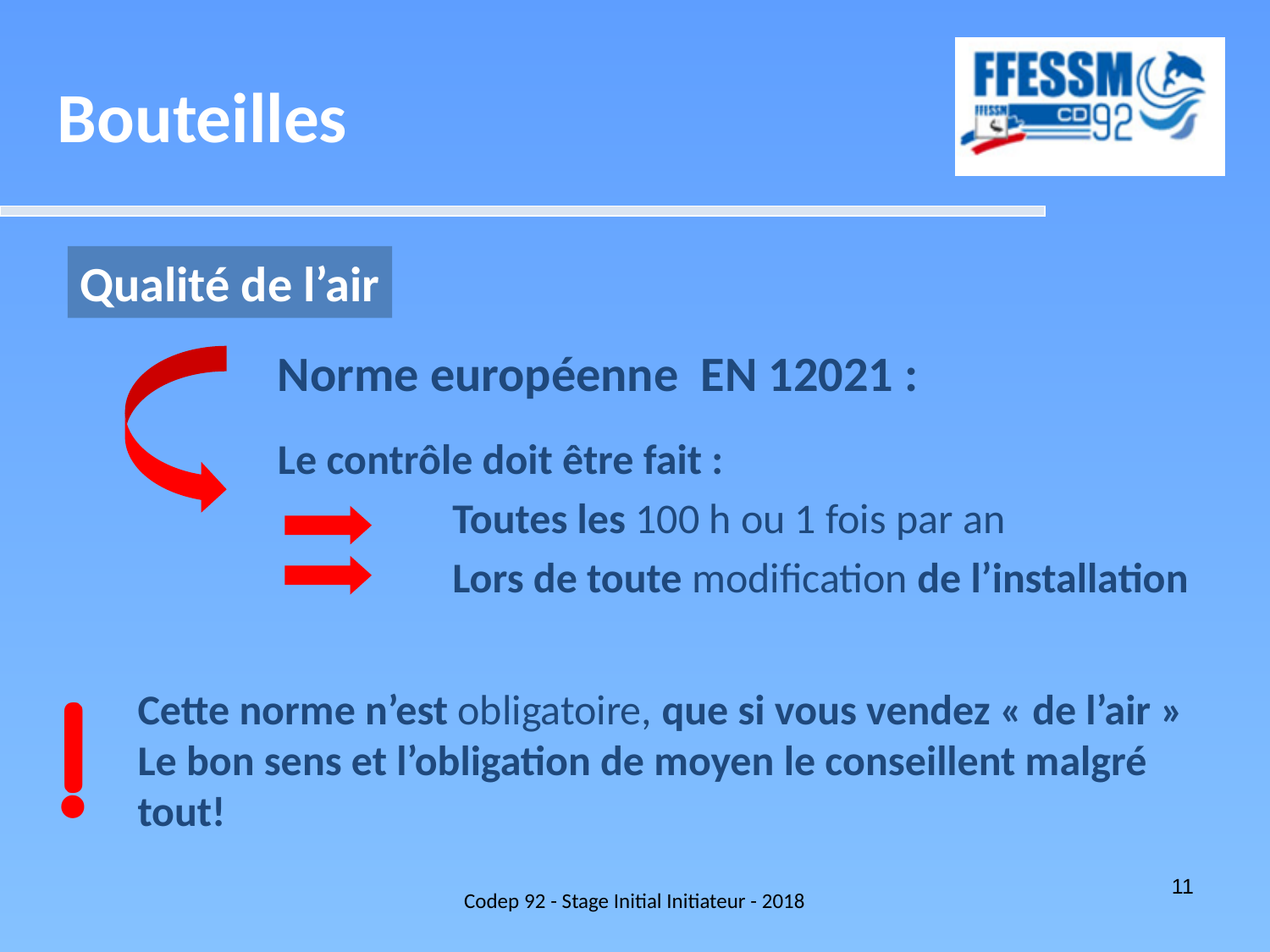

Bouteilles
Qualité de l’air
Norme européenne  EN 12021 :

Le contrôle doit être fait :
		Toutes les 100 h ou 1 fois par an
		Lors de toute modification de l’installation

!
Cette norme n’est obligatoire, que si vous vendez « de l’air »
Le bon sens et l’obligation de moyen le conseillent malgré tout!
Codep 92 - Stage Initial Initiateur - 2018
11